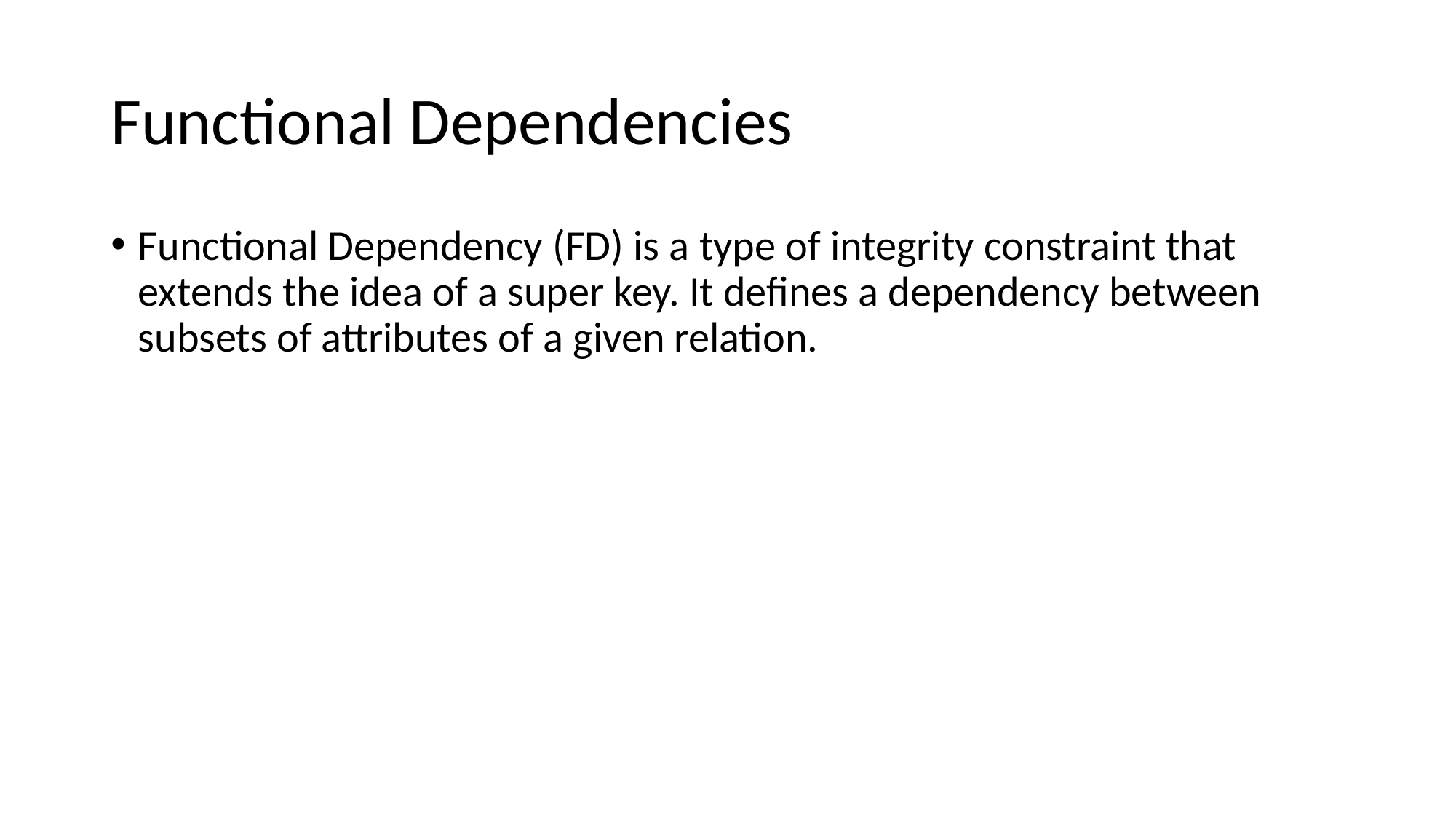

# Functional Dependencies
Functional Dependency (FD) is a type of integrity constraint that extends the idea of a super key. It defines a dependency between subsets of attributes of a given relation.